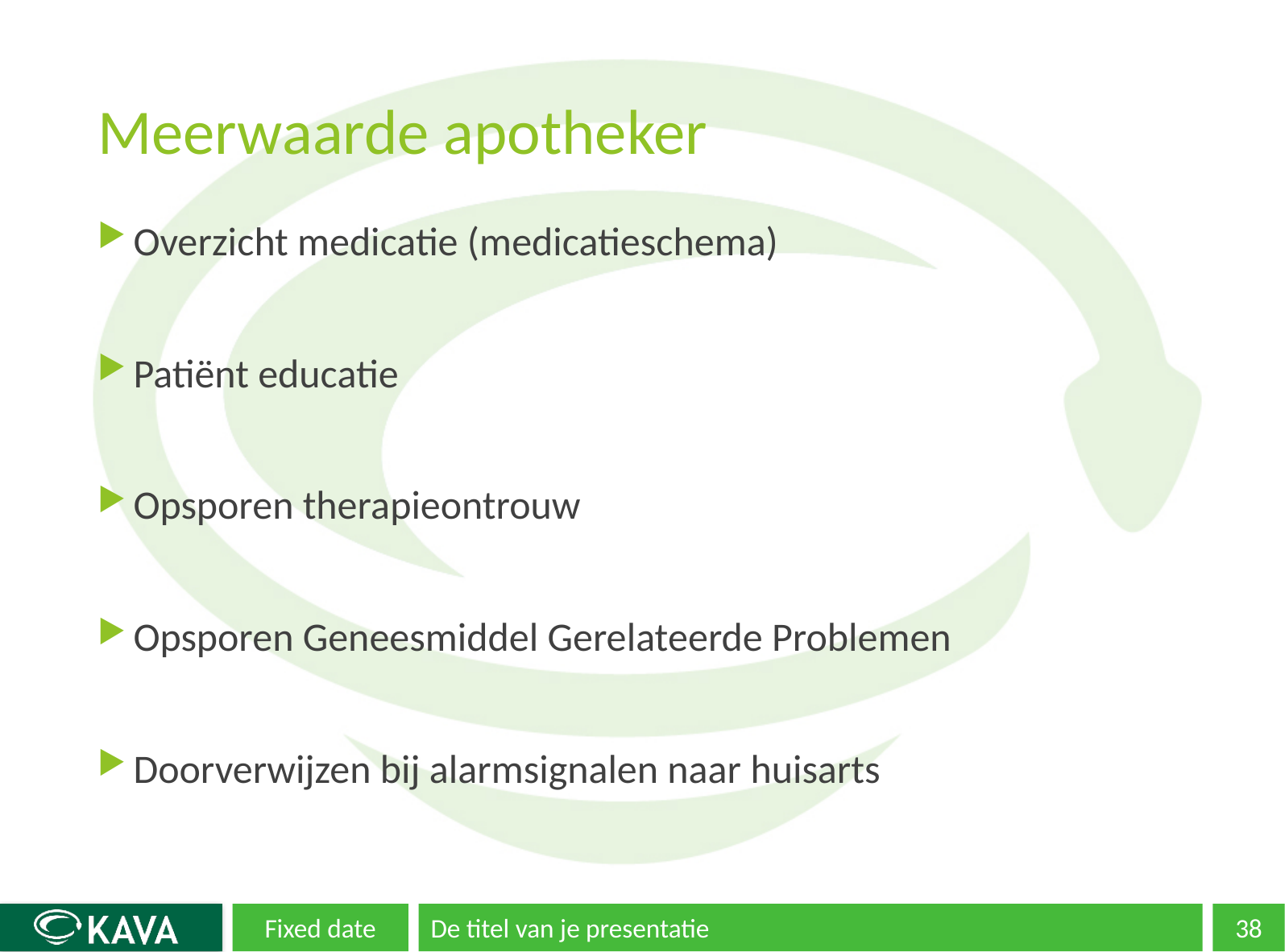

# Meerwaarde apotheker
Overzicht medicatie (medicatieschema)

Patiënt educatie

Opsporen therapieontrouw

Opsporen Geneesmiddel Gerelateerde Problemen

Doorverwijzen bij alarmsignalen naar huisarts

Fixed date
De titel van je presentatie
38